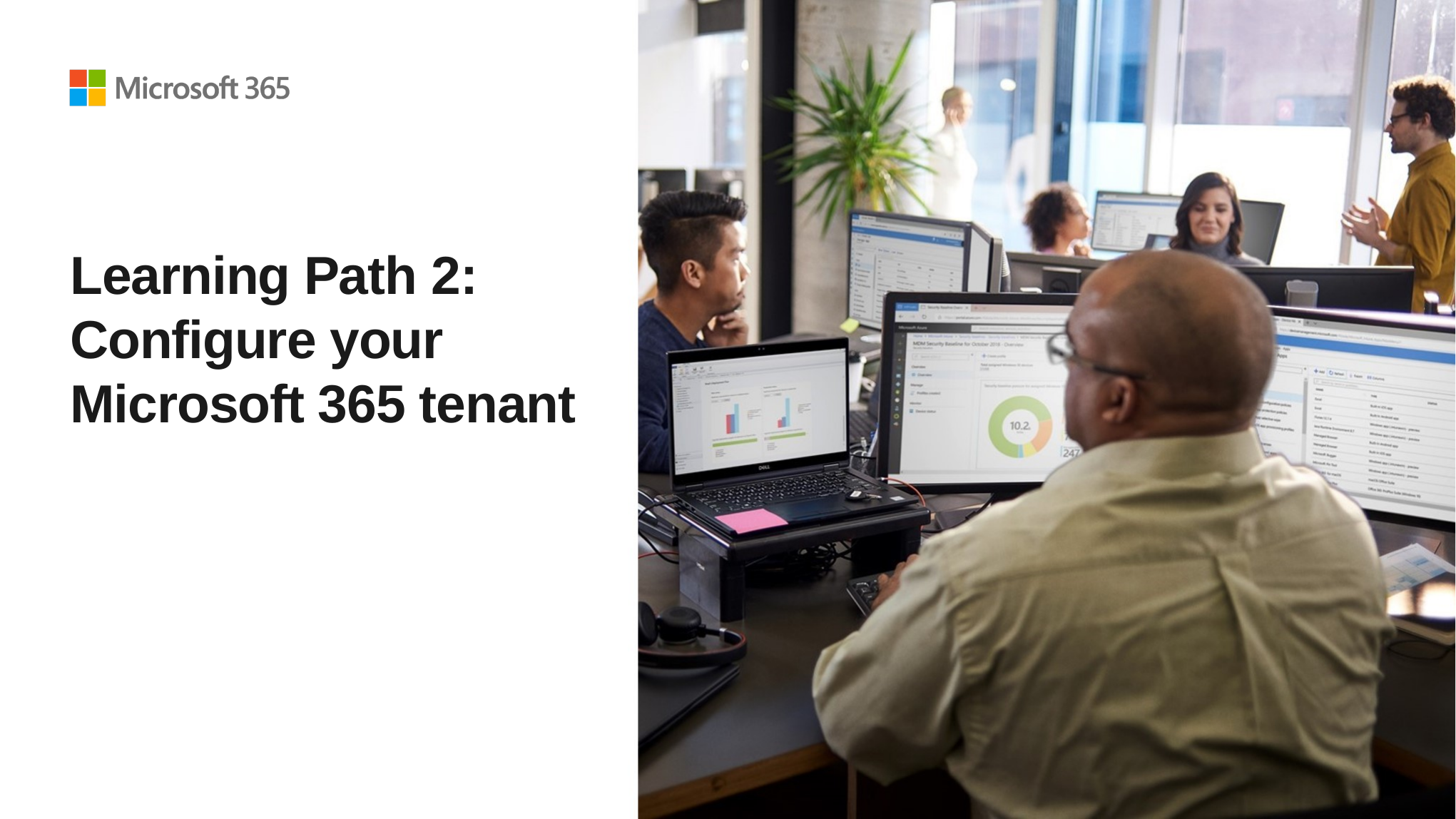

# Learning Path 2: Configure your Microsoft 365 tenant